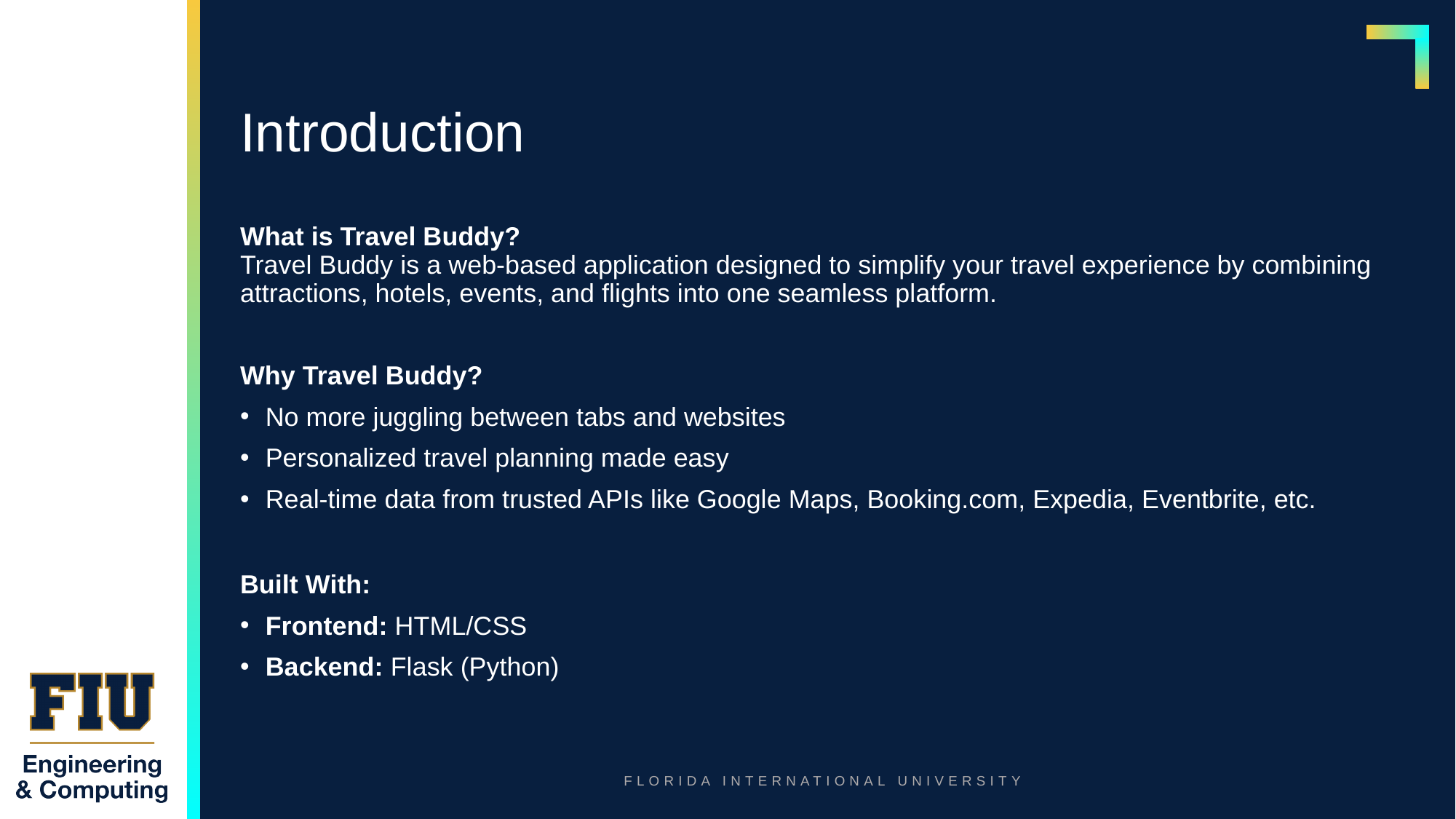

# Introduction
What is Travel Buddy?
Travel Buddy is a web-based application designed to simplify your travel experience by combining attractions, hotels, events, and flights into one seamless platform.

Why Travel Buddy?
No more juggling between tabs and websites
Personalized travel planning made easy
Real-time data from trusted APIs like Google Maps, Booking.com, Expedia, Eventbrite, etc.

Built With:
Frontend: HTML/CSS
Backend: Flask (Python)